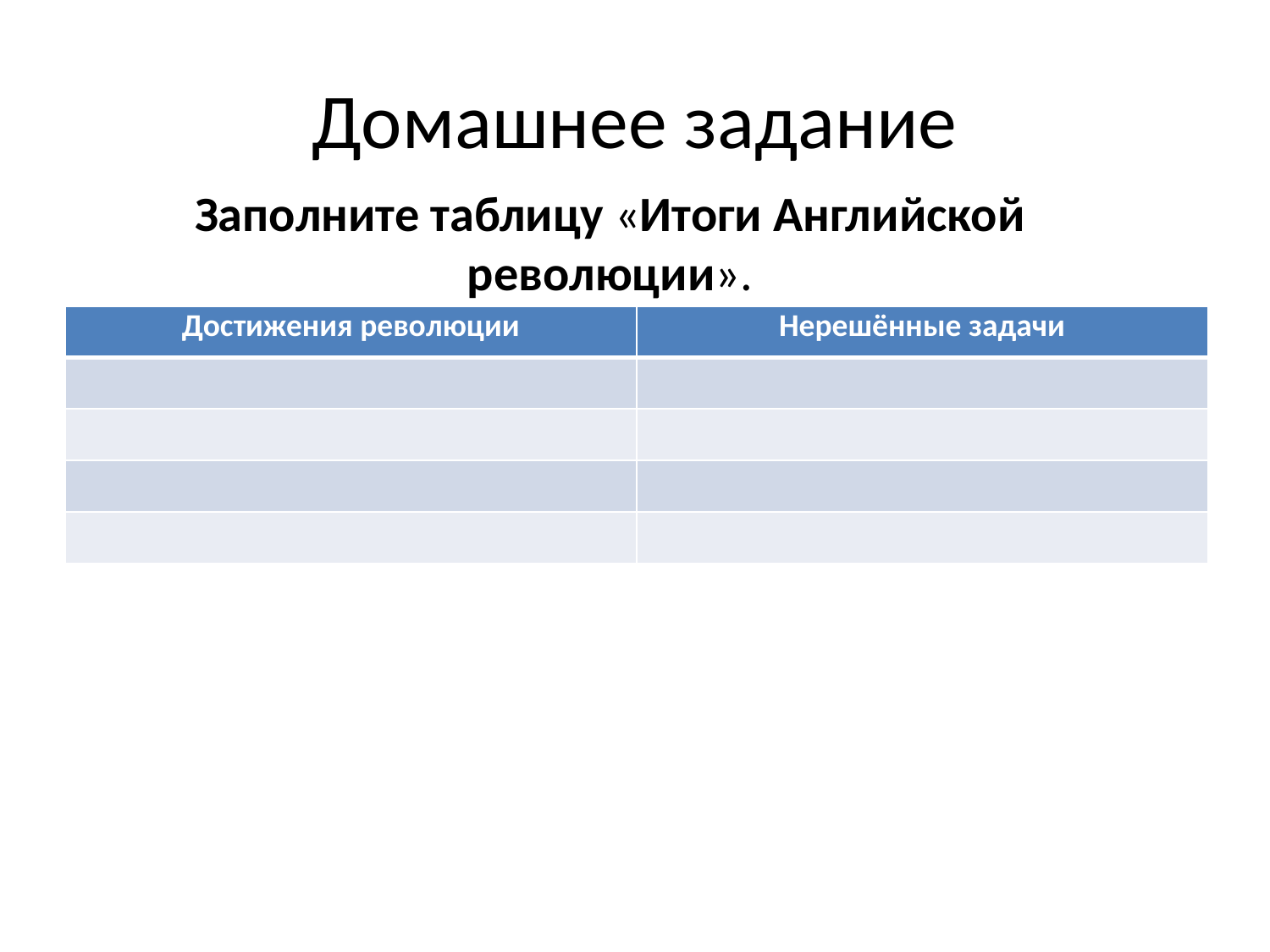

# Домашнее задание
Заполните таблицу «Итоги Английской революции».
| Достижения революции | Нерешённые задачи |
| --- | --- |
|  |  |
|  |  |
|  |  |
|  |  |